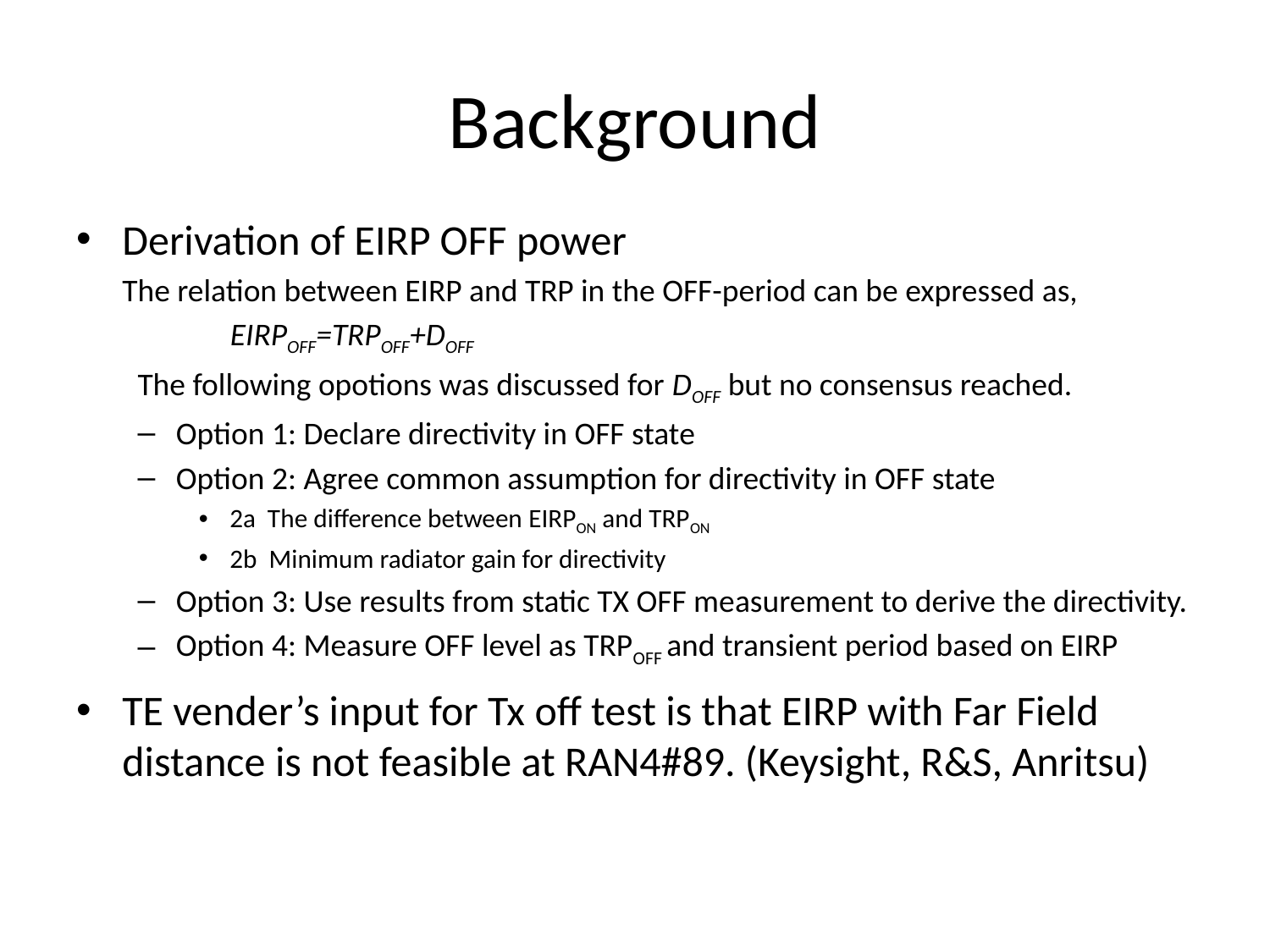

# Background
Derivation of EIRP OFF power
	The relation between EIRP and TRP in the OFF-period can be expressed as,
			               EIRPOFF=TRPOFF+DOFF
The following opotions was discussed for DOFF but no consensus reached.
Option 1: Declare directivity in OFF state
Option 2: Agree common assumption for directivity in OFF state
2a  The difference between EIRPON and TRPON
2b  Minimum radiator gain for directivity
Option 3: Use results from static TX OFF measurement to derive the directivity.
Option 4: Measure OFF level as TRPOFF and transient period based on EIRP
TE vender’s input for Tx off test is that EIRP with Far Field distance is not feasible at RAN4#89. (Keysight, R&S, Anritsu)